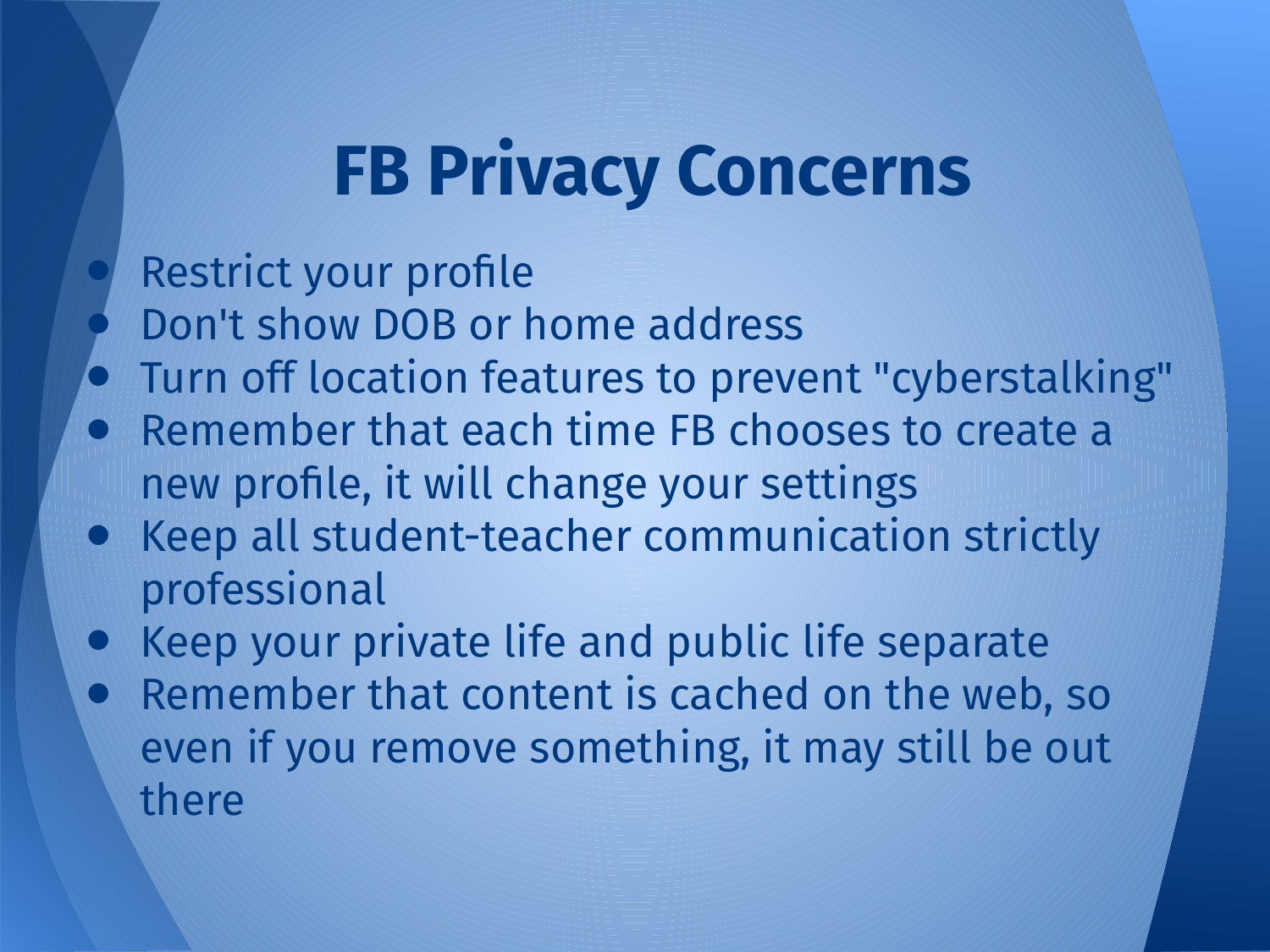

# FB Privacy Concerns
Restrict your profile
Don't show DOB or home address
Turn off location features to prevent "cyberstalking"
Remember that each time FB chooses to create a new profile, it will change your settings
Keep all student-teacher communication strictly professional
Keep your private life and public life separate
Remember that content is cached on the web, so even if you remove something, it may still be out there